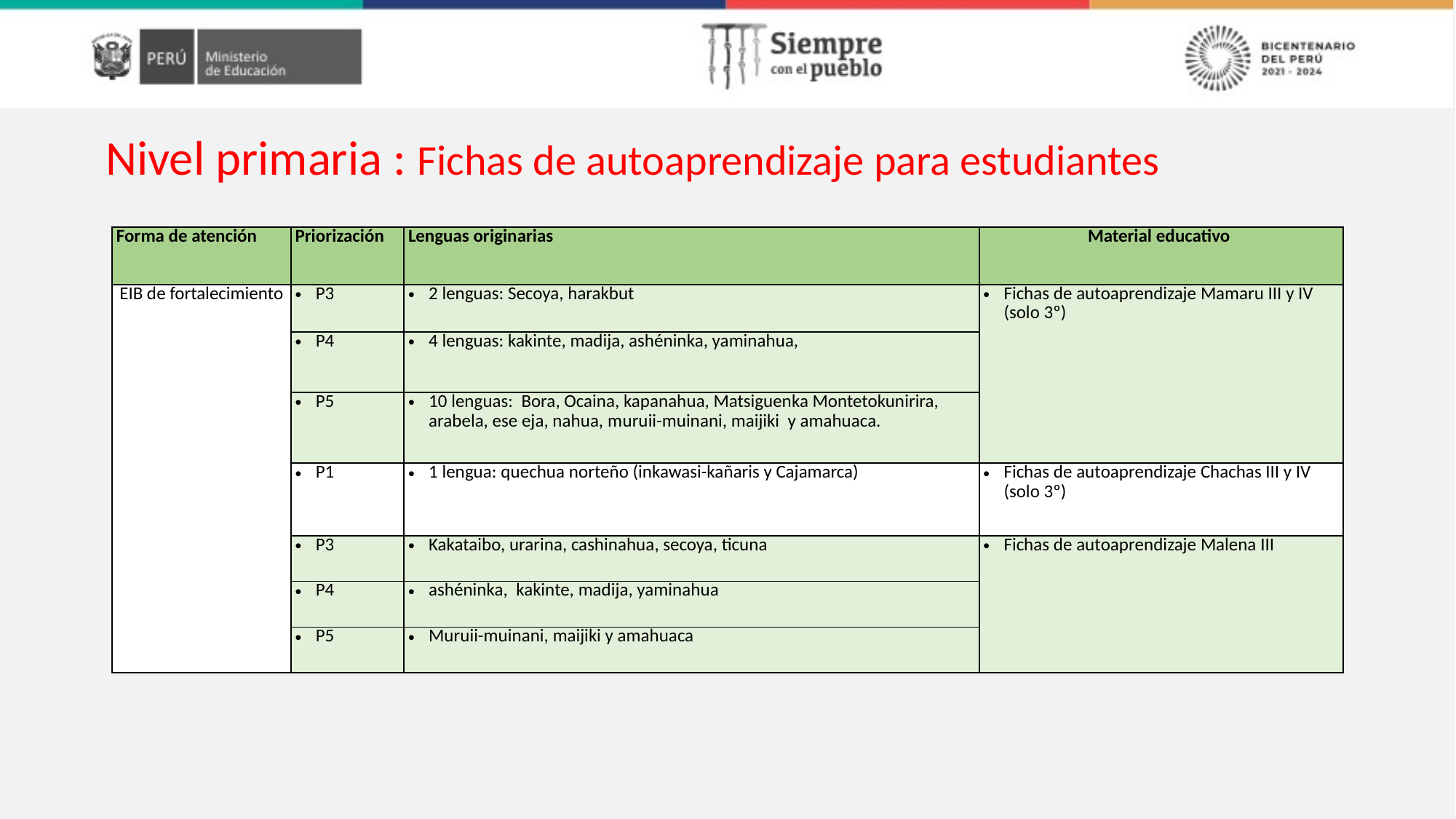

Nivel primaria : Fichas de autoaprendizaje para estudiantes
| Forma de atención | Priorización | Lenguas originarias | Material educativo |
| --- | --- | --- | --- |
| EIB de fortalecimiento | P3 | 2 lenguas: Secoya, harakbut | Fichas de autoaprendizaje Mamaru III y IV (solo 3º) |
|  | P4 | 4 lenguas: kakinte, madija, ashéninka, yaminahua, |  |
|  | P5 | 10 lenguas: Bora, Ocaina, kapanahua, Matsiguenka Montetokunirira, arabela, ese eja, nahua, muruii-muinani, maijiki y amahuaca. |  |
|  | P1 | 1 lengua: quechua norteño (inkawasi-kañaris y Cajamarca) | Fichas de autoaprendizaje Chachas III y IV (solo 3º) |
|  | P3 | Kakataibo, urarina, cashinahua, secoya, ticuna | Fichas de autoaprendizaje Malena III |
|  | P4 | ashéninka, kakinte, madija, yaminahua |  |
|  | P5 | Muruii-muinani, maijiki y amahuaca |  |